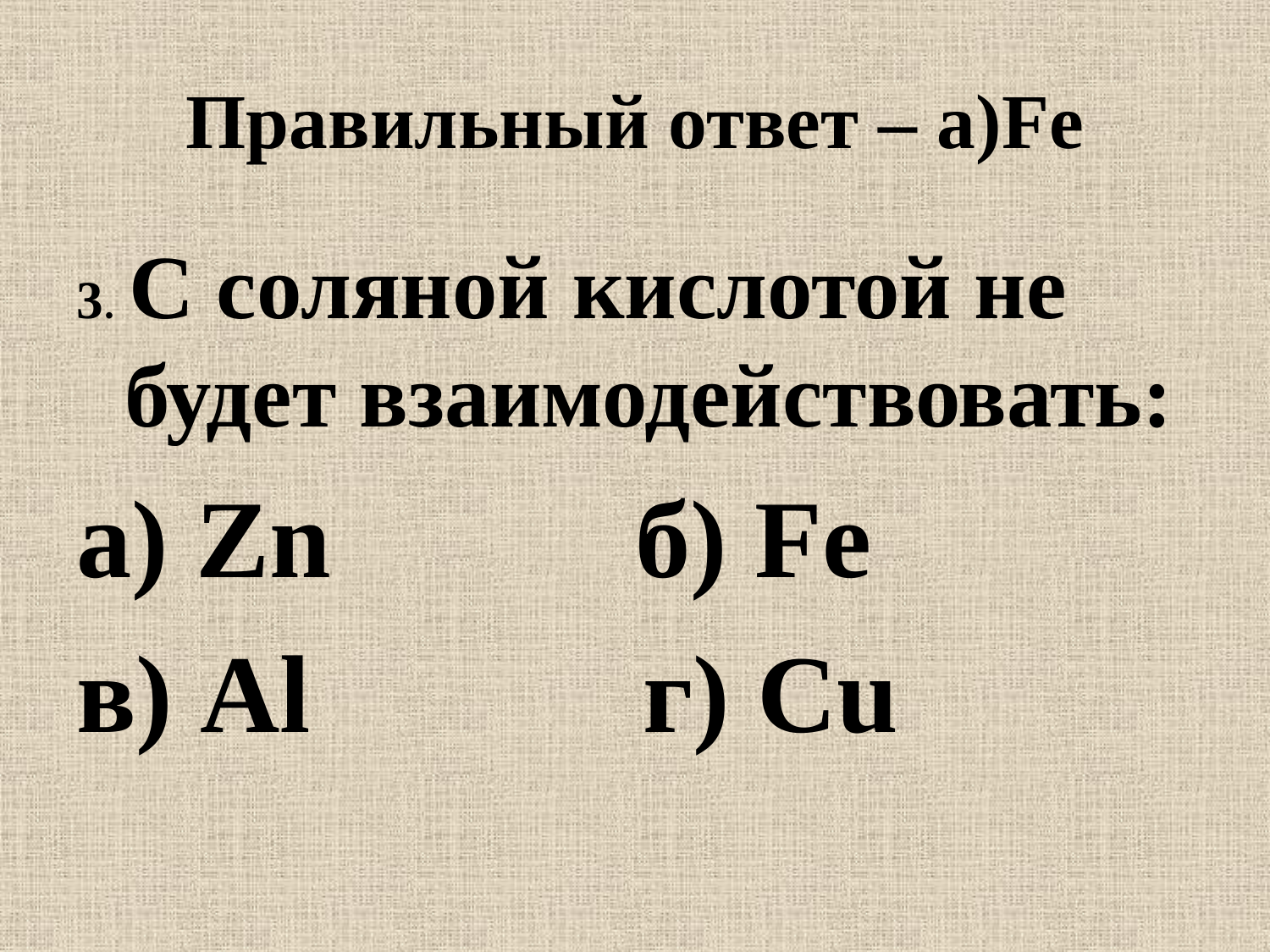

# Правильный ответ – а)Fe
3. С соляной кислотой не будет взаимодействовать:
а) Zn           б) Fe
в) Al            г) Сu